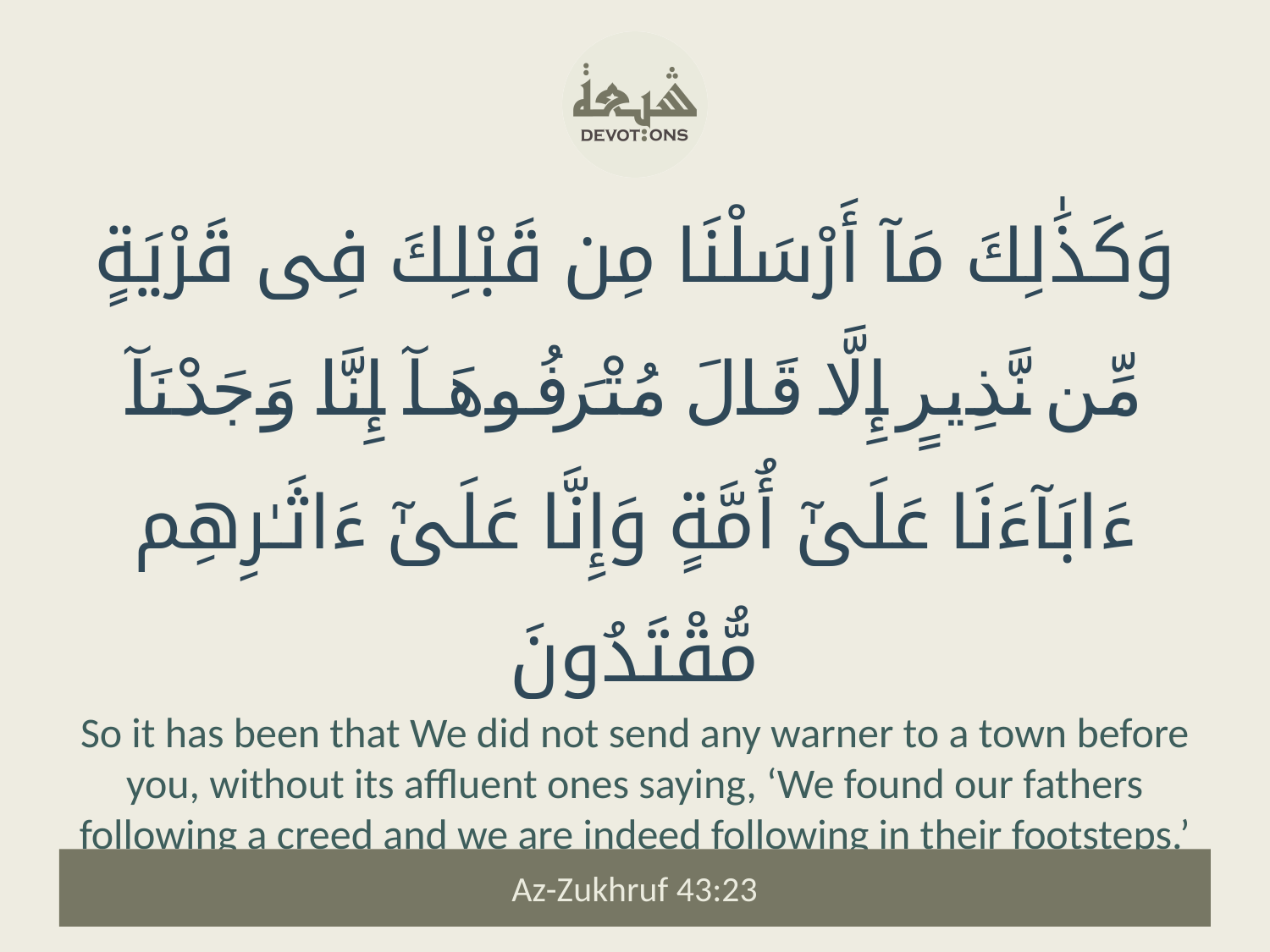

وَكَذَٰلِكَ مَآ أَرْسَلْنَا مِن قَبْلِكَ فِى قَرْيَةٍ مِّن نَّذِيرٍ إِلَّا قَالَ مُتْرَفُوهَآ إِنَّا وَجَدْنَآ ءَابَآءَنَا عَلَىٰٓ أُمَّةٍ وَإِنَّا عَلَىٰٓ ءَاثَـٰرِهِم مُّقْتَدُونَ
So it has been that We did not send any warner to a town before you, without its affluent ones saying, ‘We found our fathers following a creed and we are indeed following in their footsteps.’
Az-Zukhruf 43:23